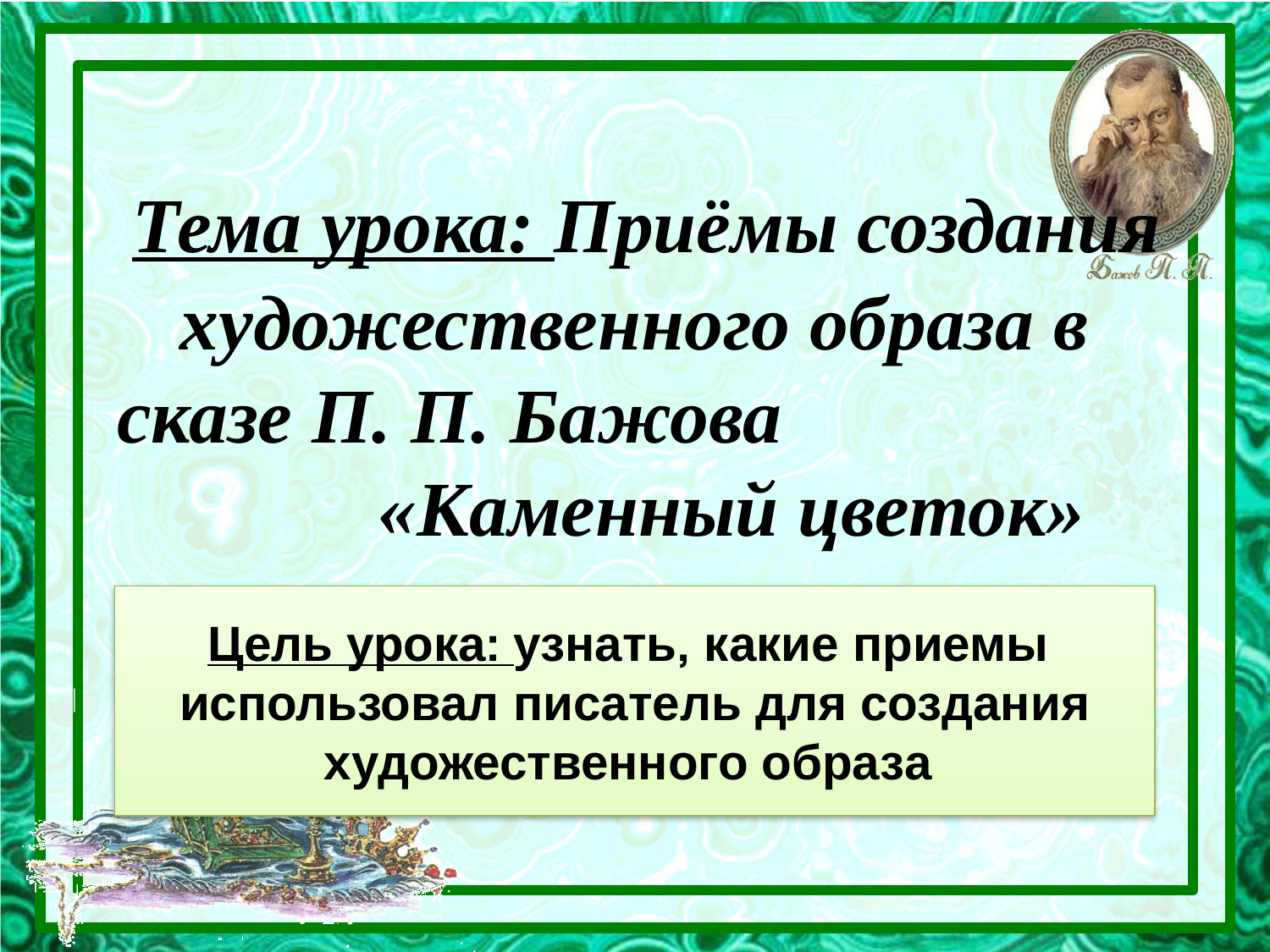

# Тема урока: Приёмы создания художественного образа в сказе П. П. Бажова                              «Каменный цветок»
Цель урока: узнать, какие приемы  использовал писатель для создания художественного образа